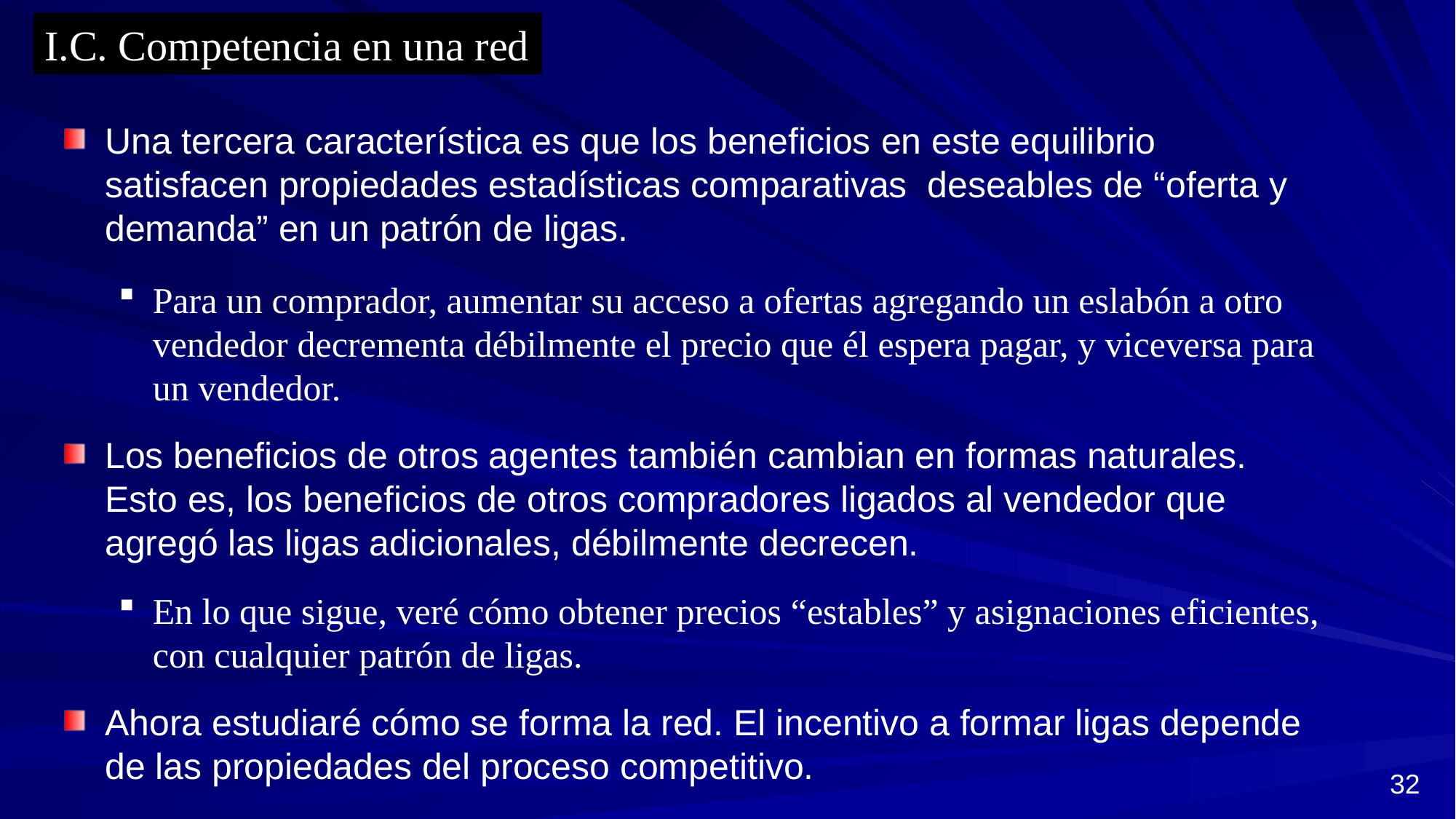

I.C. Competencia en una red
Una tercera característica es que los beneficios en este equilibrio satisfacen propiedades estadísticas comparativas  deseables de “oferta y demanda” en un patrón de ligas.

Para un comprador, aumentar su acceso a ofertas agregando un eslabón a otro vendedor decrementa débilmente el precio que él espera pagar, y viceversa para un vendedor.

Los beneficios de otros agentes también cambian en formas naturales. Esto es, los beneficios de otros compradores ligados al vendedor que agregó las ligas adicionales, débilmente decrecen.

En lo que sigue, veré cómo obtener precios “estables” y asignaciones eficientes, con cualquier patrón de ligas.

Ahora estudiaré cómo se forma la red. El incentivo a formar ligas depende de las propiedades del proceso competitivo.

32